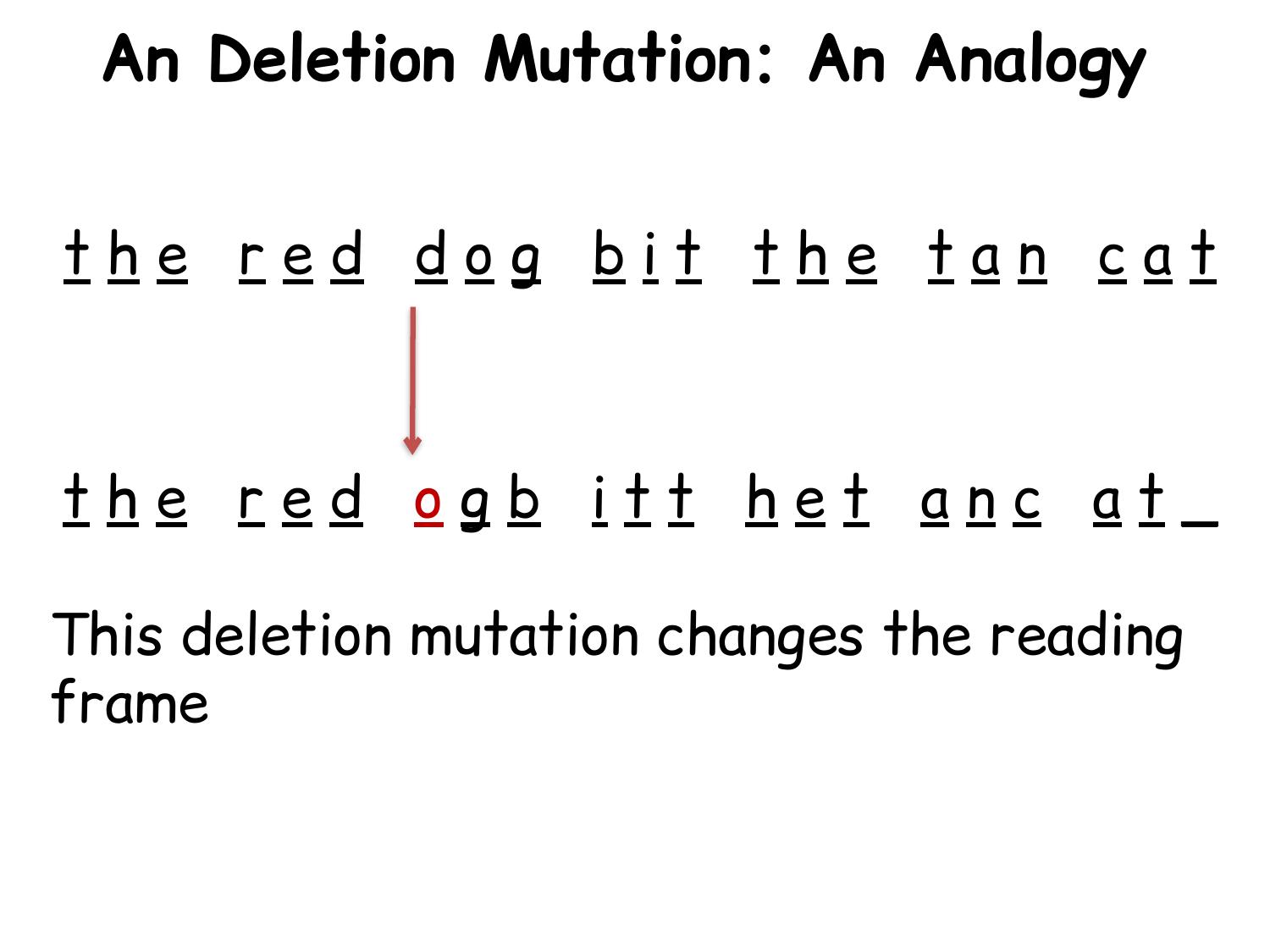

# An Deletion Mutation: An Analogy
t h e   r e d   d o g   b i t   t h e   t a n   c a t
t h e   r e d   o g b   i t t   h e t   a n c   a t _
This deletion mutation changes the reading
frame